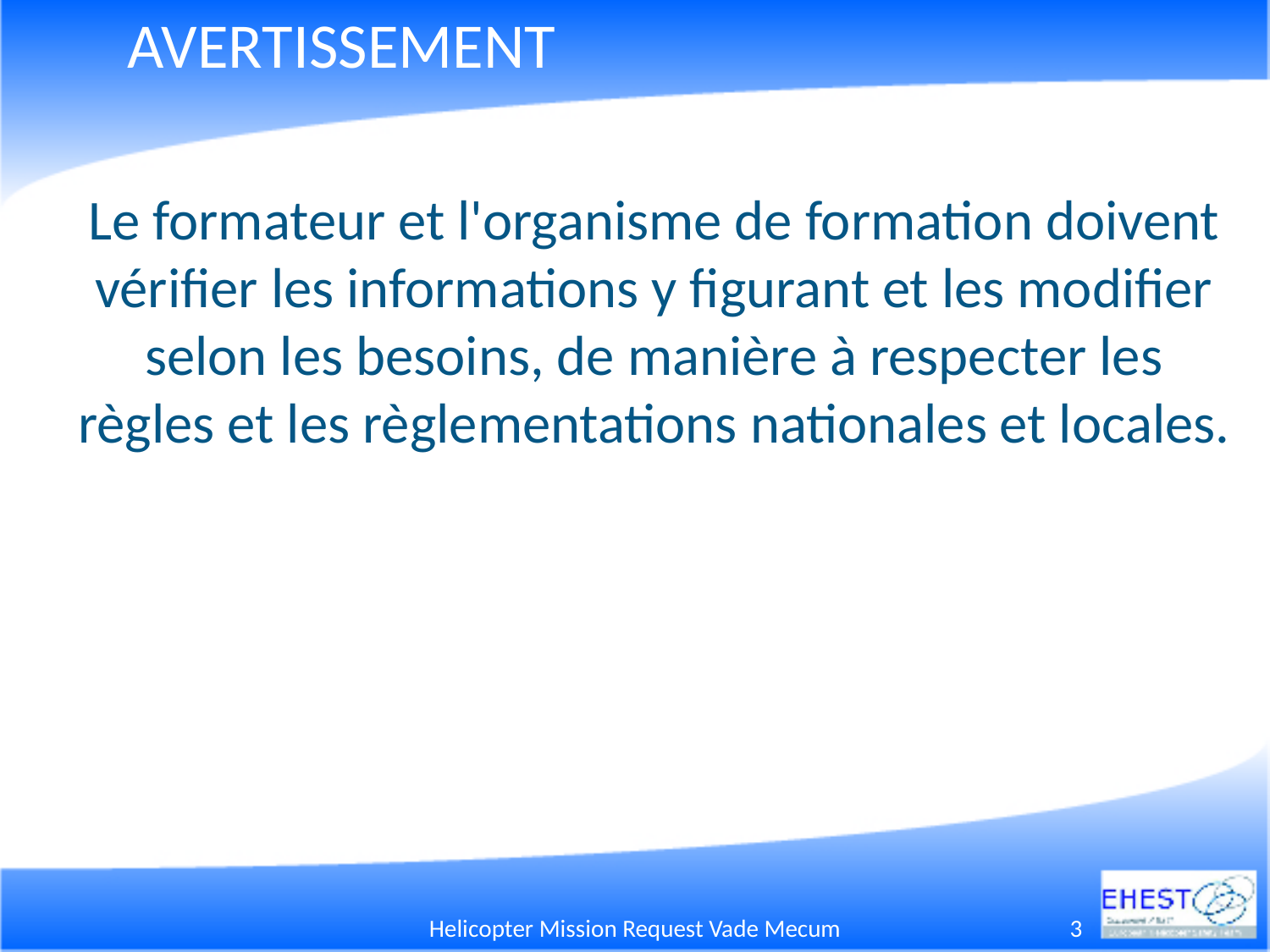

# AVERTISSEMENT
Le formateur et l'organisme de formation doivent vérifier les informations y figurant et les modifier selon les besoins, de manière à respecter les règles et les règlementations nationales et locales.
Helicopter Mission Request Vade Mecum
3